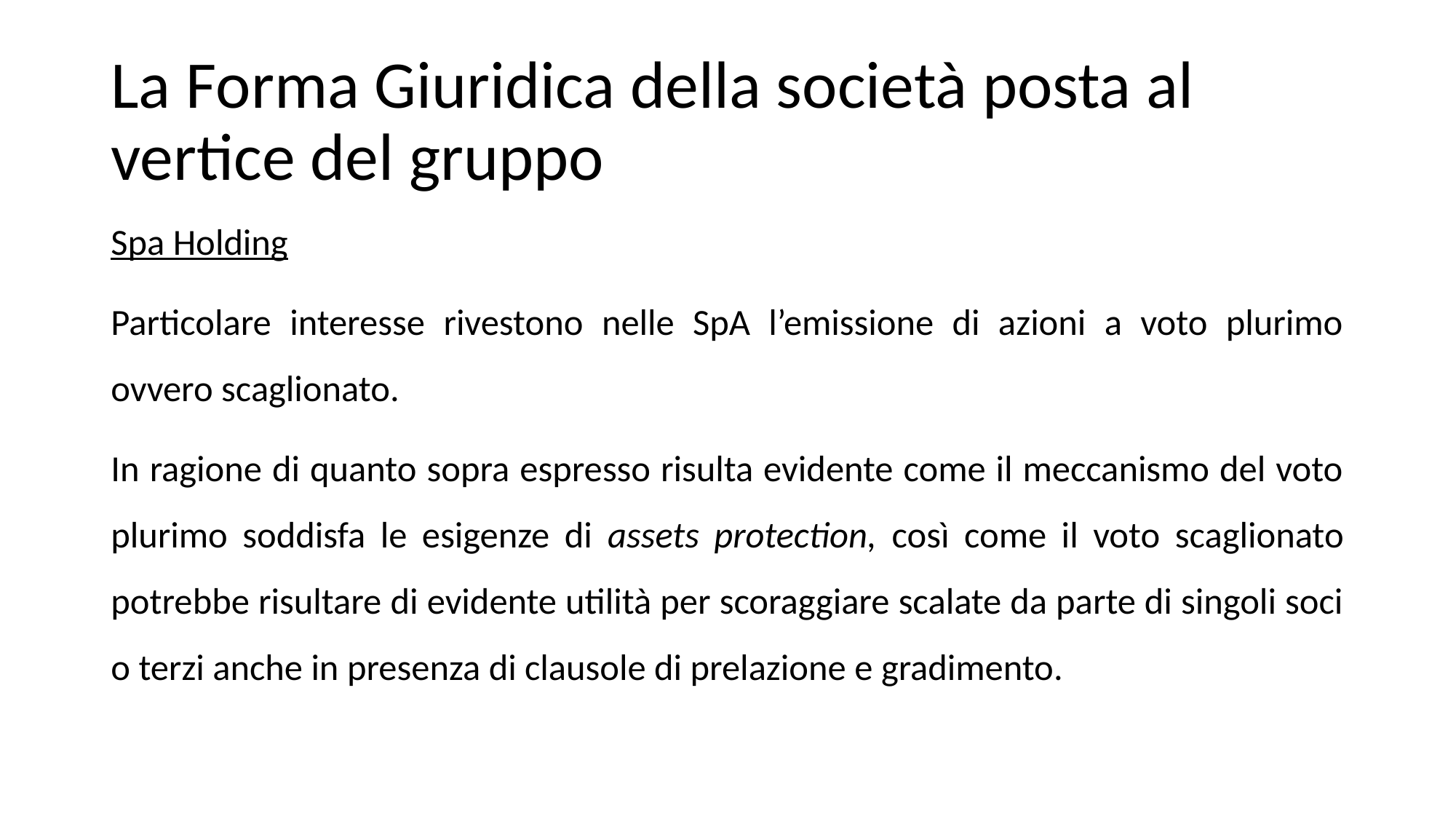

# La Forma Giuridica della società posta al vertice del gruppo
Spa Holding
Particolare interesse rivestono nelle SpA l’emissione di azioni a voto plurimo ovvero scaglionato.
In ragione di quanto sopra espresso risulta evidente come il meccanismo del voto plurimo soddisfa le esigenze di assets protection, così come il voto scaglionato potrebbe risultare di evidente utilità per scoraggiare scalate da parte di singoli soci o terzi anche in presenza di clausole di prelazione e gradimento.